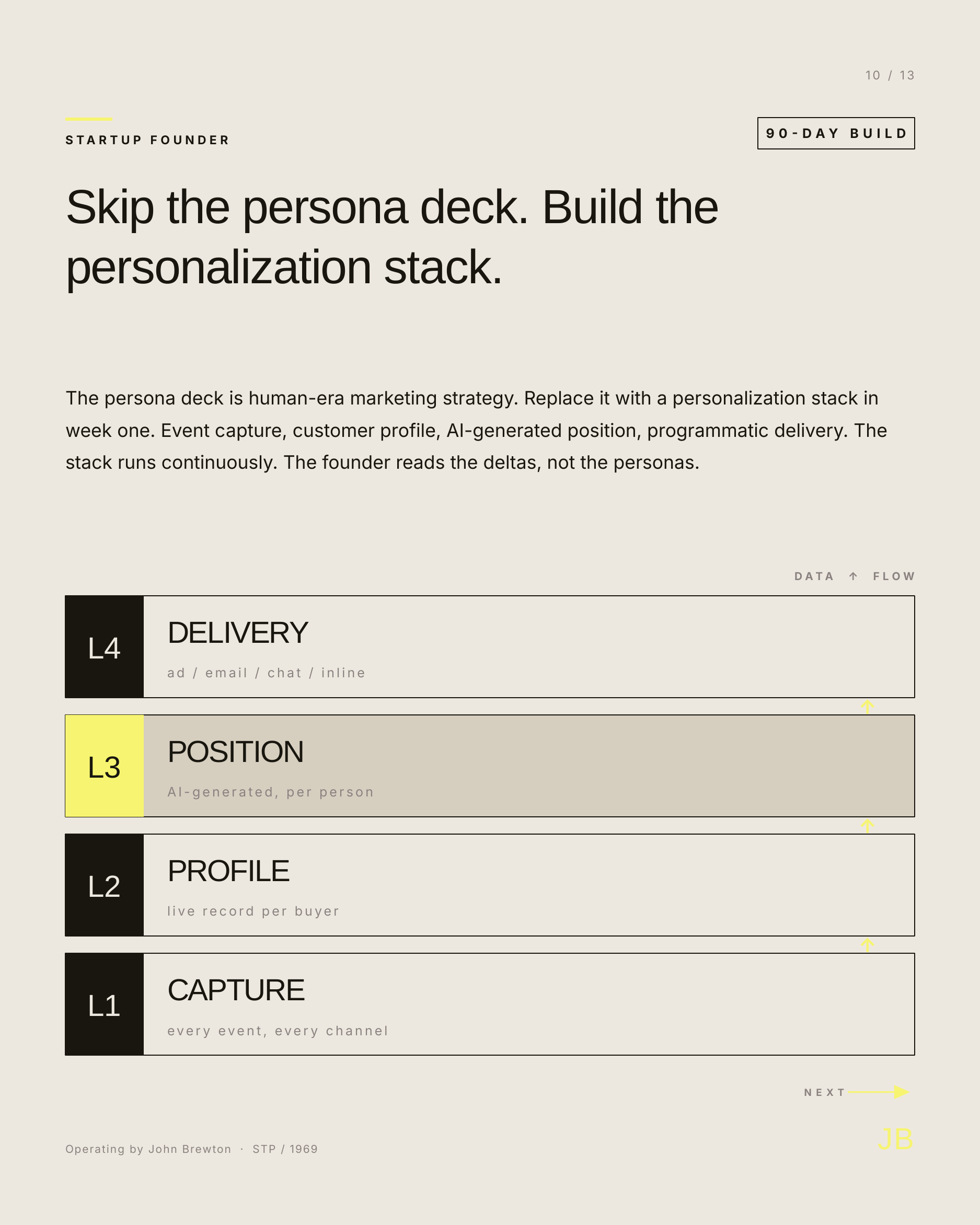

10 / 13

90-DAY BUILD
STARTUP FOUNDER
Skip the persona deck. Build the personalization stack.
The persona deck is human-era marketing strategy. Replace it with a personalization stack in week one. Event capture, customer profile, AI-generated position, programmatic delivery. The stack runs continuously. The founder reads the deltas, not the personas.
DATA  ↑  FLOW

L4
DELIVERY
ad / email / chat / inline
↑

L3
POSITION
AI-generated, per person
↑

L2
PROFILE
live record per buyer
↑

L1
CAPTURE
every event, every channel
NEXT

JB
Operating by John Brewton  ·  STP / 1969